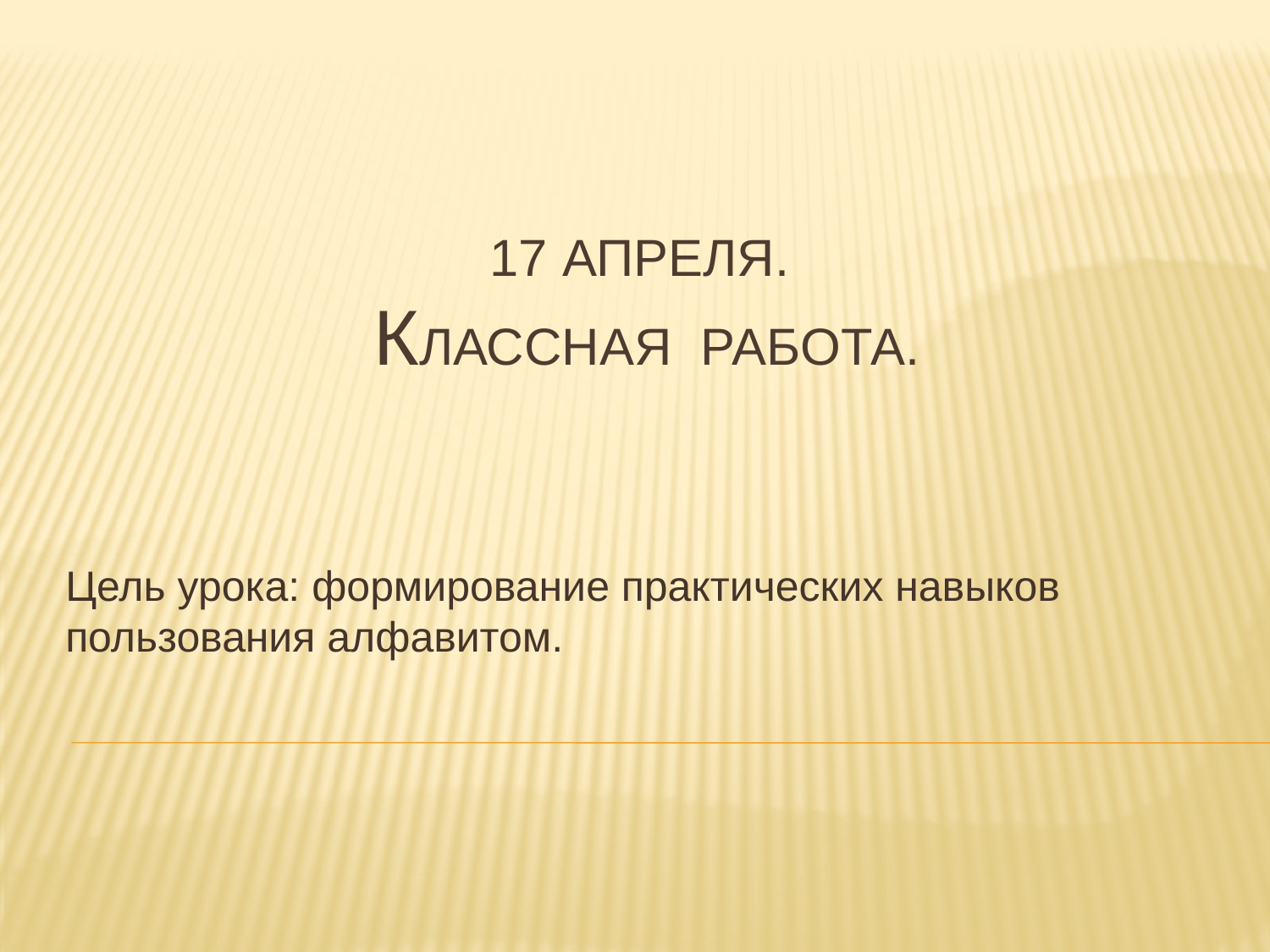

# 17 апреля. Классная  работа.
Цель урока: формирование практических навыков пользования алфавитом.